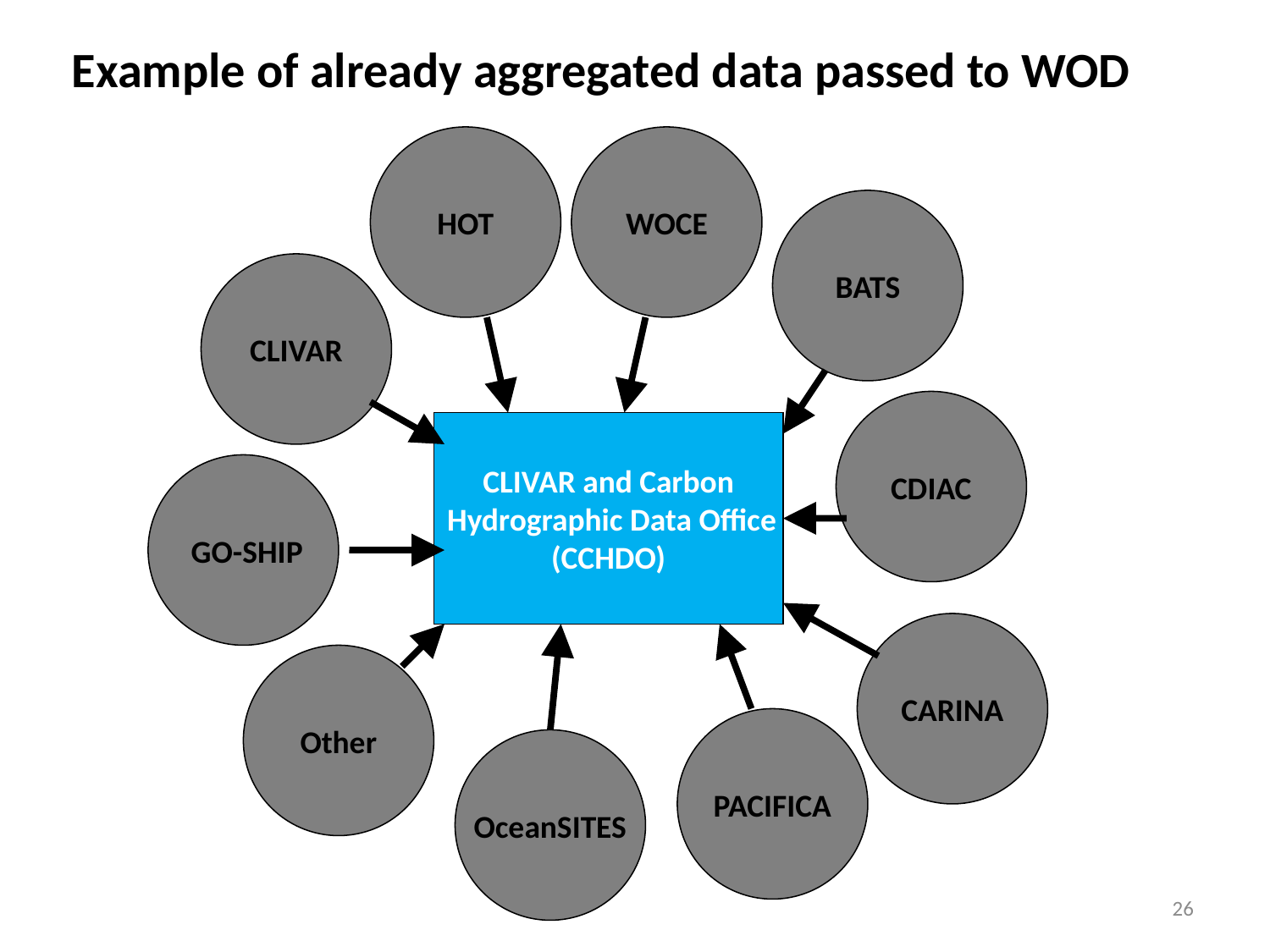

Example of already aggregated data passed to WOD
HOT
WOCE
BATS
CLIVAR

CDIAC
CLIVAR and Carbon
 Hydrographic Data Office
(CCHDO)
 GO-SHIP

CARINA

Other

PACIFICA
OceanSITES
26